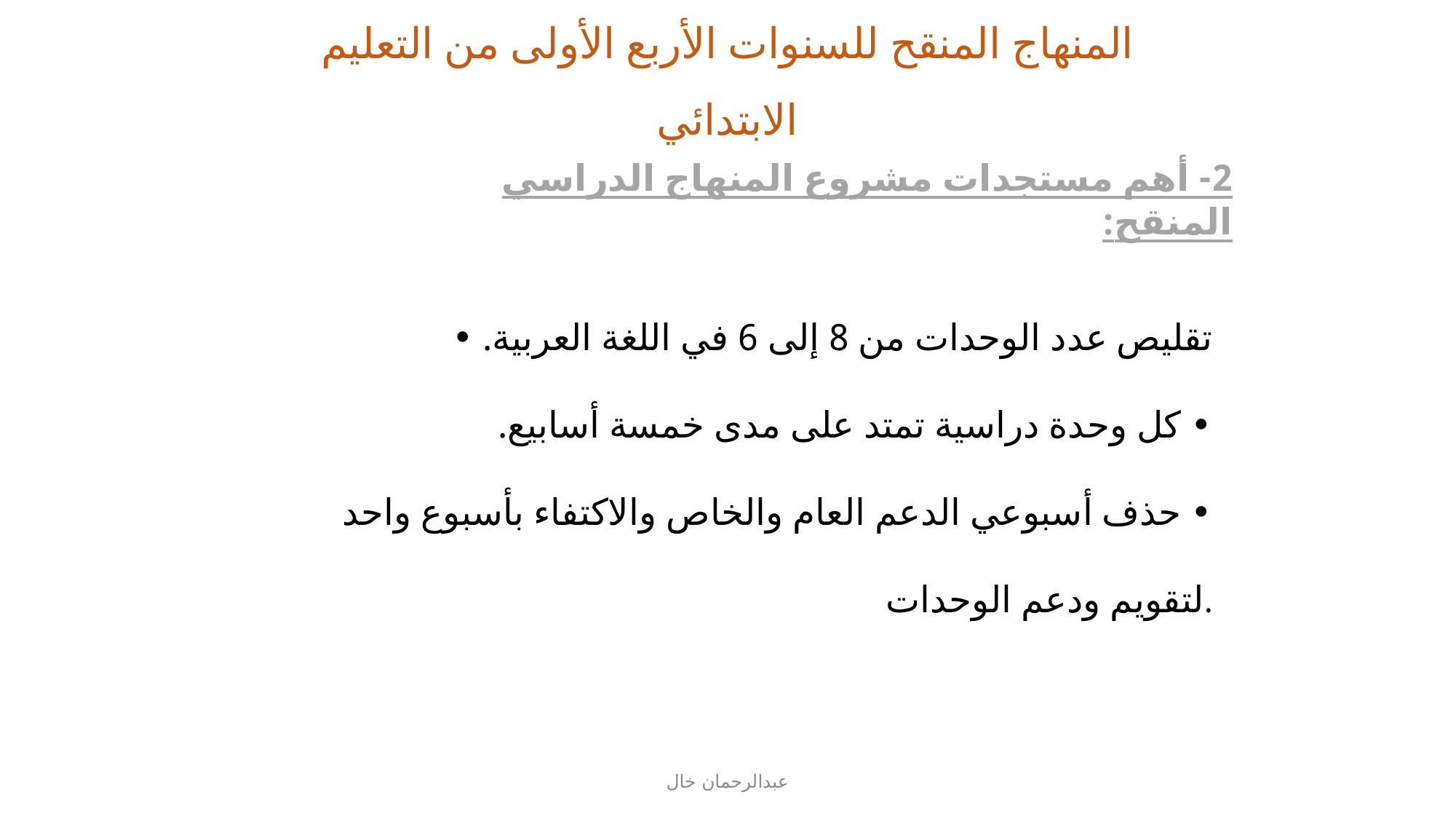

# المنهاج المنقح للسنوات الأربع الأولى من التعليم الابتدائي
2- أهم مستجدات مشروع المنهاج الدراسي المنقح:

• تقليص عدد الوحدات من 8 إلى 6 في اللغة العربية.
• كل وحدة دراسية تمتد على مدى خمسة أسابيع.
• حذف أسبوعي الدعم العام والخاص والاكتفاء بأسبوع واحد لتقويم ودعم الوحدات.
عبدالرحمان خال